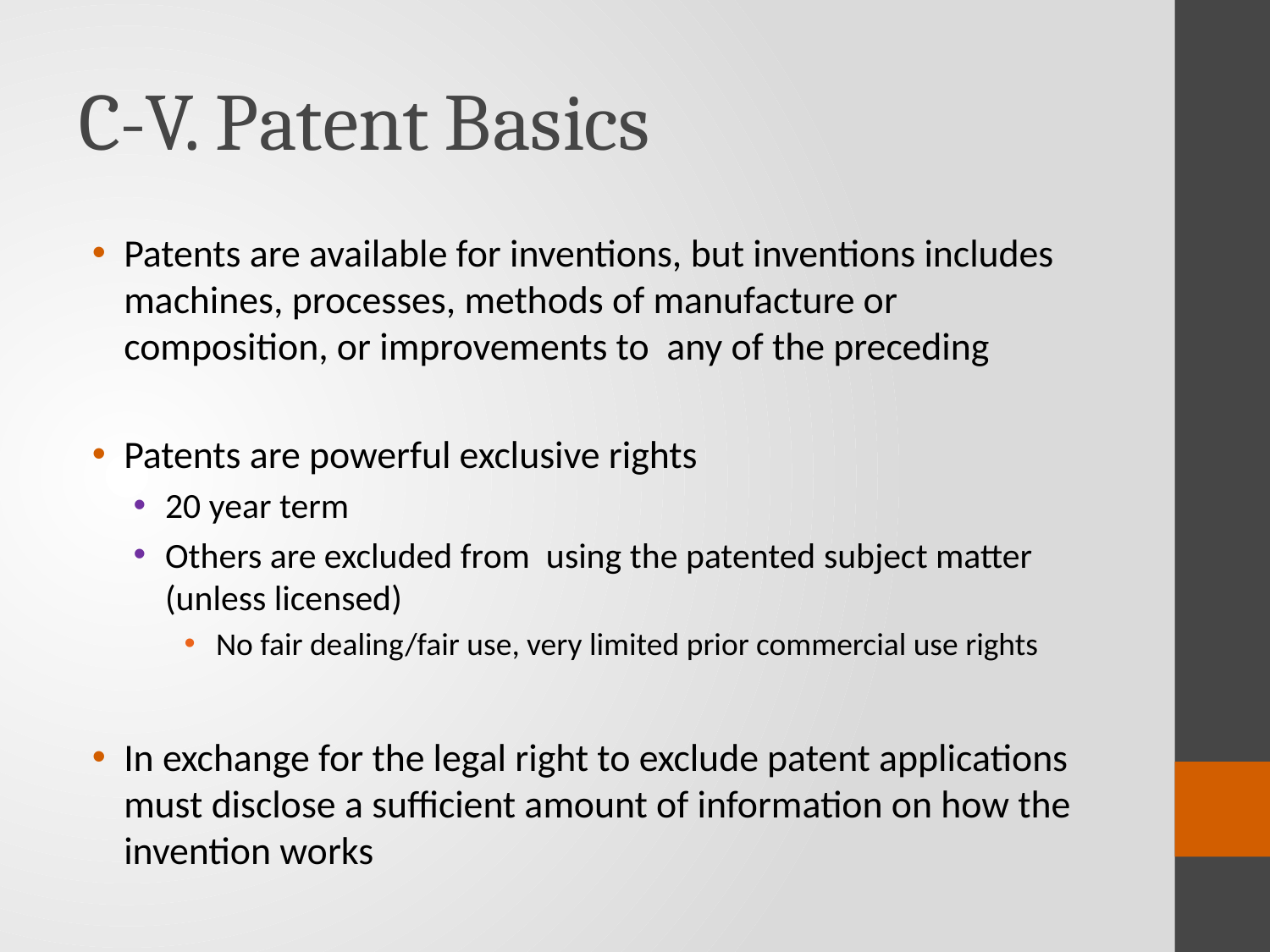

# C-V. Patent Basics
Patents are available for inventions, but inventions includes machines, processes, methods of manufacture or composition, or improvements to  any of the preceding

Patents are powerful exclusive rights
20 year term
Others are excluded from  using the patented subject matter (unless licensed)
No fair dealing/fair use, very limited prior commercial use rights

In exchange for the legal right to exclude patent applications must disclose a sufficient amount of information on how the invention works